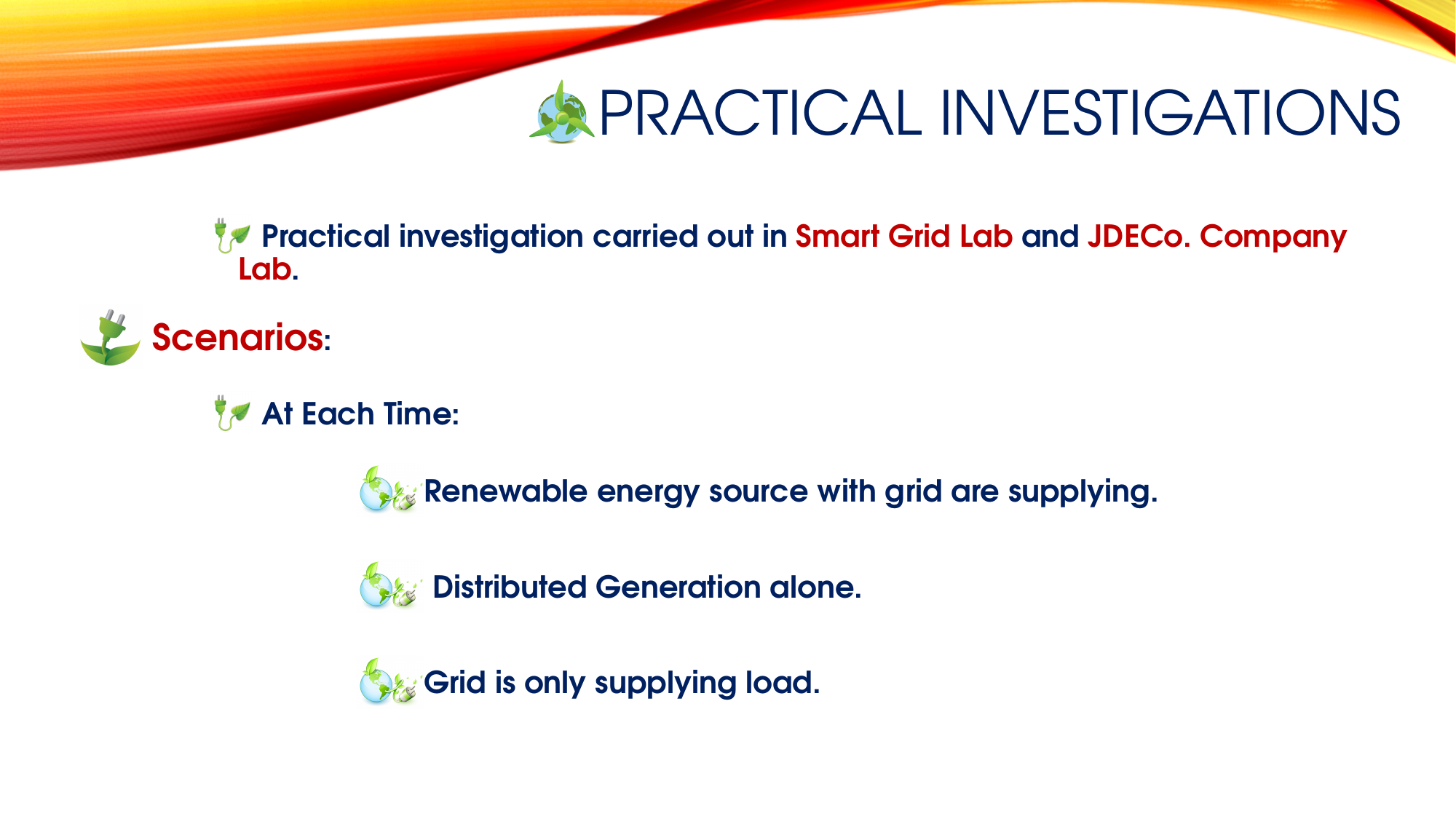

# Practical investigations

 Practical investigation carried out in Smart Grid Lab and JDECo. Company Lab.

 Scenarios:

 At Each Time:

Renewable energy source with grid are supplying.

 Distributed Generation alone.

Grid is only supplying load.